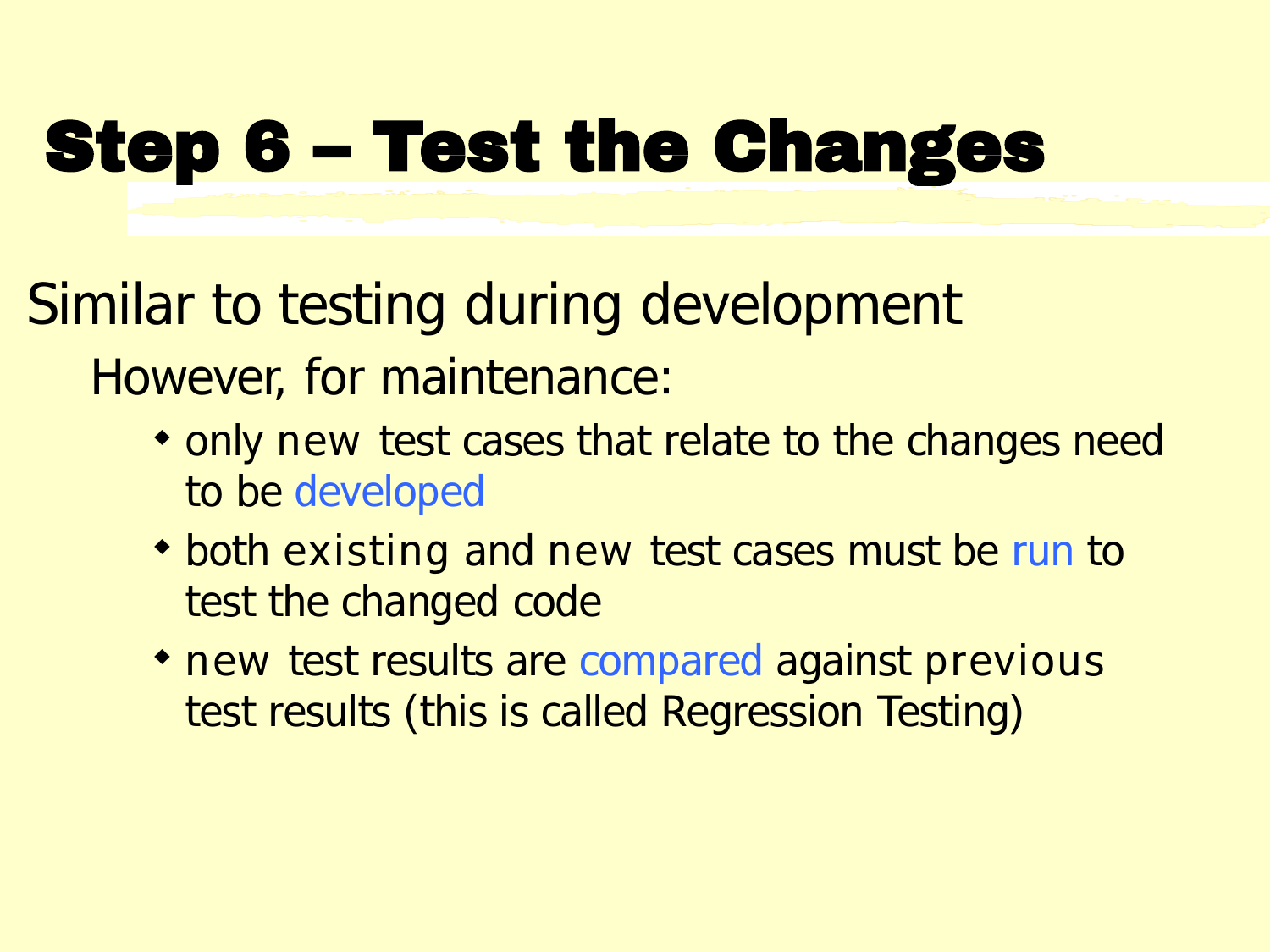

# Step 6 – Test the Changes
Similar to testing during development
However, for maintenance:
only new test cases that relate to the changes need to be developed
both existing and new test cases must be run to test the changed code
new test results are compared against previous test results (this is called Regression Testing)